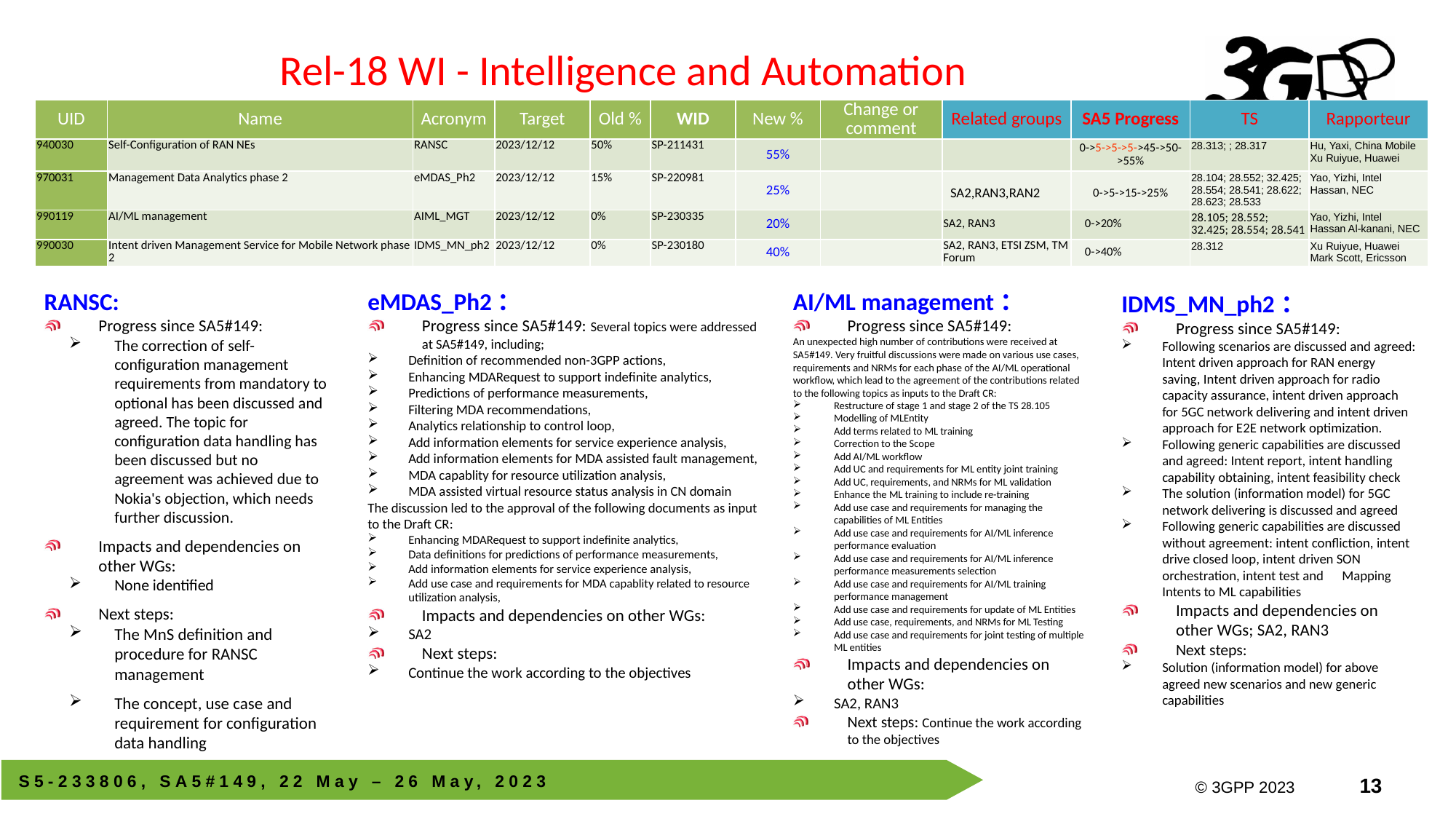

# Rel-18 WI - Intelligence and Automation
| UID | Name | Acronym | Target | Old % | WID | New % | Change or comment | Related groups | SA5 Progress | TS | Rapporteur |
| --- | --- | --- | --- | --- | --- | --- | --- | --- | --- | --- | --- |
| 940030 | Self-Configuration of RAN NEs | RANSC | 2023/12/12 | 50% | SP-211431 | 55% |  |  | 0->5->5->5->45->50->55% | 28.313; ; 28.317 | Hu, Yaxi, China Mobile Xu Ruiyue, Huawei |
| 970031 | Management Data Analytics phase 2 | eMDAS\_Ph2 | 2023/12/12 | 15% | SP-220981 | 25% |  | SA2,RAN3,RAN2 | 0->5->15->25% | 28.104; 28.552; 32.425; 28.554; 28.541; 28.622; 28.623; 28.533 | Yao, Yizhi, Intel Hassan, NEC |
| 990119 | AI/ML management | AIML\_MGT | 2023/12/12 | 0% | SP-230335 | 20% |  | SA2, RAN3 | 0->20% | 28.105; 28.552; 32.425; 28.554; 28.541 | Yao, Yizhi, Intel Hassan Al-kanani, NEC |
| 990030 | Intent driven Management Service for Mobile Network phase 2 | IDMS\_MN\_ph2 | 2023/12/12 | 0% | SP-230180 | 40% |  | SA2, RAN3, ETSI ZSM, TM Forum | 0->40% | 28.312 | Xu Ruiyue, Huawei Mark Scott, Ericsson |
AI/ML management：
Progress since SA5#149:
An unexpected high number of contributions were received at SA5#149. Very fruitful discussions were made on various use cases, requirements and NRMs for each phase of the AI/ML operational workflow, which lead to the agreement of the contributions related to the following topics as inputs to the Draft CR:
Restructure of stage 1 and stage 2 of the TS 28.105
Modelling of MLEntity
Add terms related to ML training
Correction to the Scope
Add AI/ML workflow
Add UC and requirements for ML entity joint training
Add UC, requirements, and NRMs for ML validation
Enhance the ML training to include re-training
Add use case and requirements for managing the capabilities of ML Entities
Add use case and requirements for AI/ML inference performance evaluation
Add use case and requirements for AI/ML inference performance measurements selection
Add use case and requirements for AI/ML training performance management
Add use case and requirements for update of ML Entities
Add use case, requirements, and NRMs for ML Testing
Add use case and requirements for joint testing of multiple ML entities
Impacts and dependencies on other WGs:
SA2, RAN3
Next steps: Continue the work according to the objectives
RANSC:
Progress since SA5#149:
The correction of self-configuration management requirements from mandatory to optional has been discussed and agreed. The topic for configuration data handling has been discussed but no agreement was achieved due to Nokia's objection, which needs further discussion.
Impacts and dependencies on other WGs:
None identified
Next steps:
The MnS definition and procedure for RANSC management
The concept, use case and requirement for configuration data handling
eMDAS_Ph2：
Progress since SA5#149: Several topics were addressed at SA5#149, including;
Definition of recommended non-3GPP actions,
Enhancing MDARequest to support indefinite analytics,
Predictions of performance measurements,
Filtering MDA recommendations,
Analytics relationship to control loop,
Add information elements for service experience analysis,
Add information elements for MDA assisted fault management,
MDA capablity for resource utilization analysis,
MDA assisted virtual resource status analysis in CN domain
The discussion led to the approval of the following documents as input to the Draft CR:
Enhancing MDARequest to support indefinite analytics,
Data definitions for predictions of performance measurements,
Add information elements for service experience analysis,
Add use case and requirements for MDA capablity related to resource utilization analysis,
Impacts and dependencies on other WGs:
SA2
Next steps:
Continue the work according to the objectives
IDMS_MN_ph2：
Progress since SA5#149:
Following scenarios are discussed and agreed: Intent driven approach for RAN energy saving, Intent driven approach for radio capacity assurance, intent driven approach for 5GC network delivering and intent driven approach for E2E network optimization.
Following generic capabilities are discussed and agreed: Intent report, intent handling capability obtaining, intent feasibility check
The solution (information model) for 5GC network delivering is discussed and agreed
Following generic capabilities are discussed without agreement: intent confliction, intent drive closed loop, intent driven SON orchestration, intent test and      Mapping Intents to ML capabilities
Impacts and dependencies on other WGs; SA2, RAN3
Next steps:
Solution (information model) for above agreed new scenarios and new generic capabilities